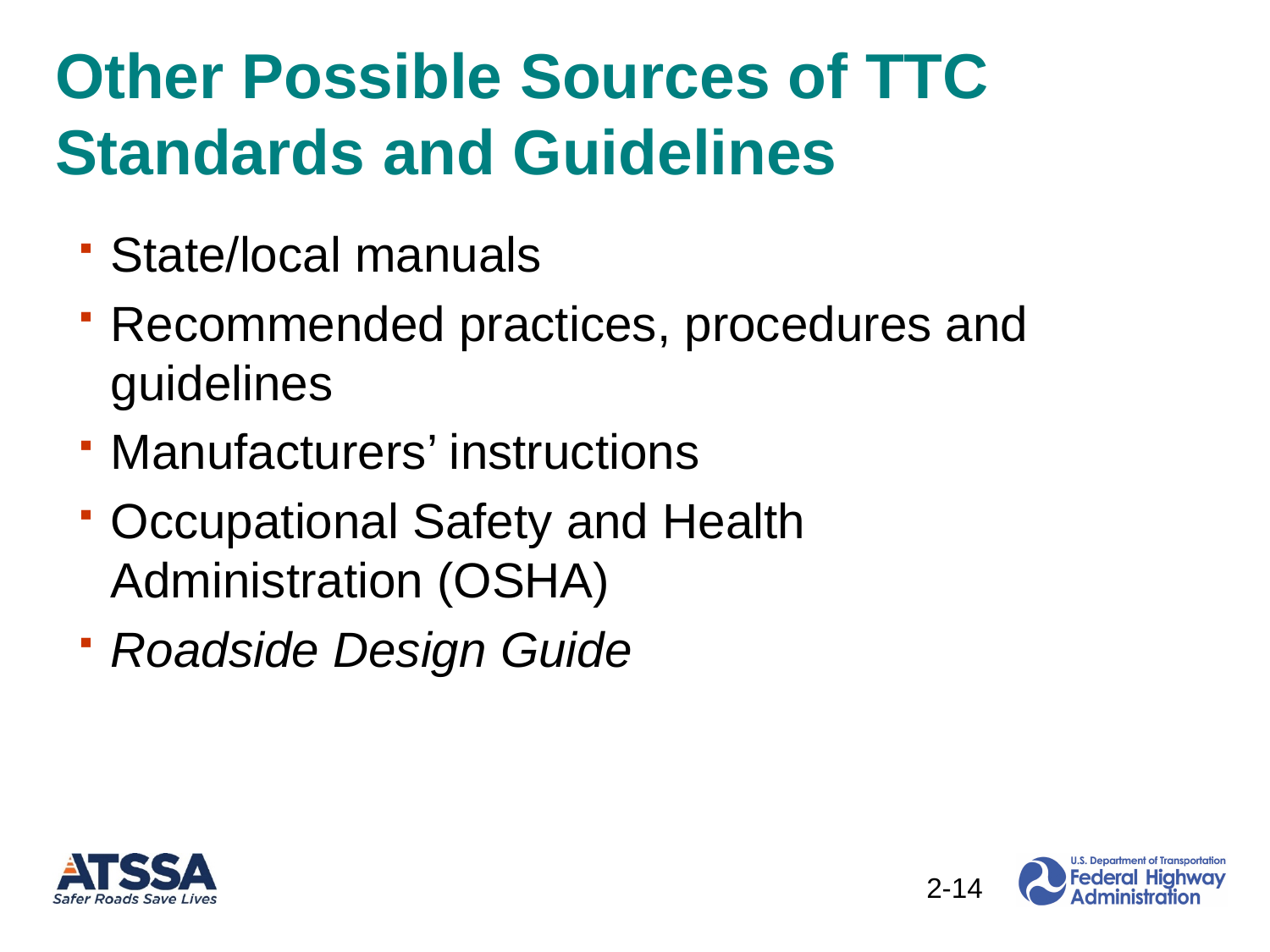

# Other Possible Sources of TTC Standards and Guidelines
State/local manuals
Recommended practices, procedures and guidelines
Manufacturers’ instructions
Occupational Safety and Health Administration (OSHA)
Roadside Design Guide